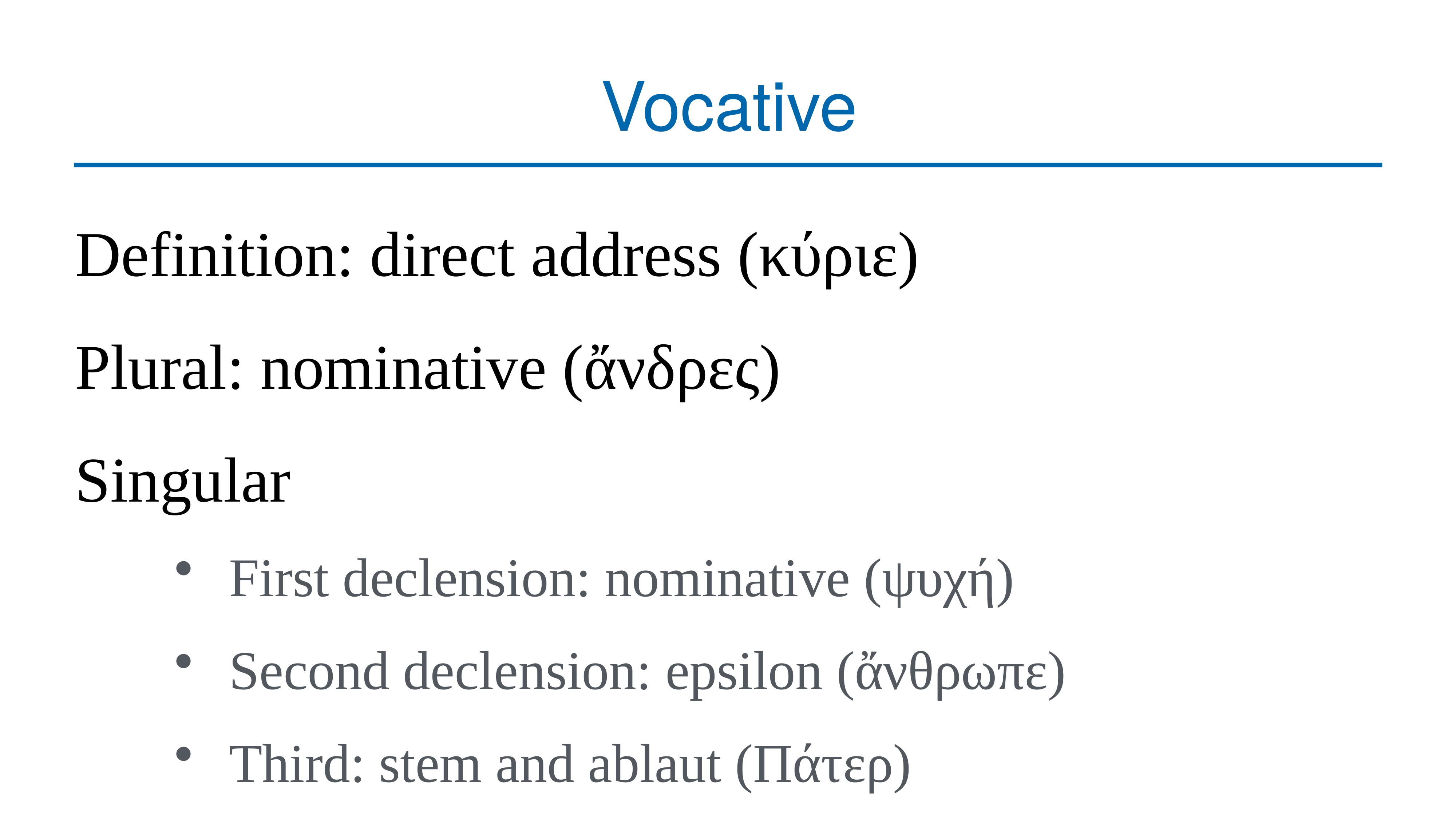

# Vocative
Definition: direct address (κύριε)
Plural: nominative (ἄνδρες)
Singular
First declension: nominative (ψυχή)
Second declension: epsilon (ἄνθρωπε)
Third: stem and ablaut (Πάτερ)